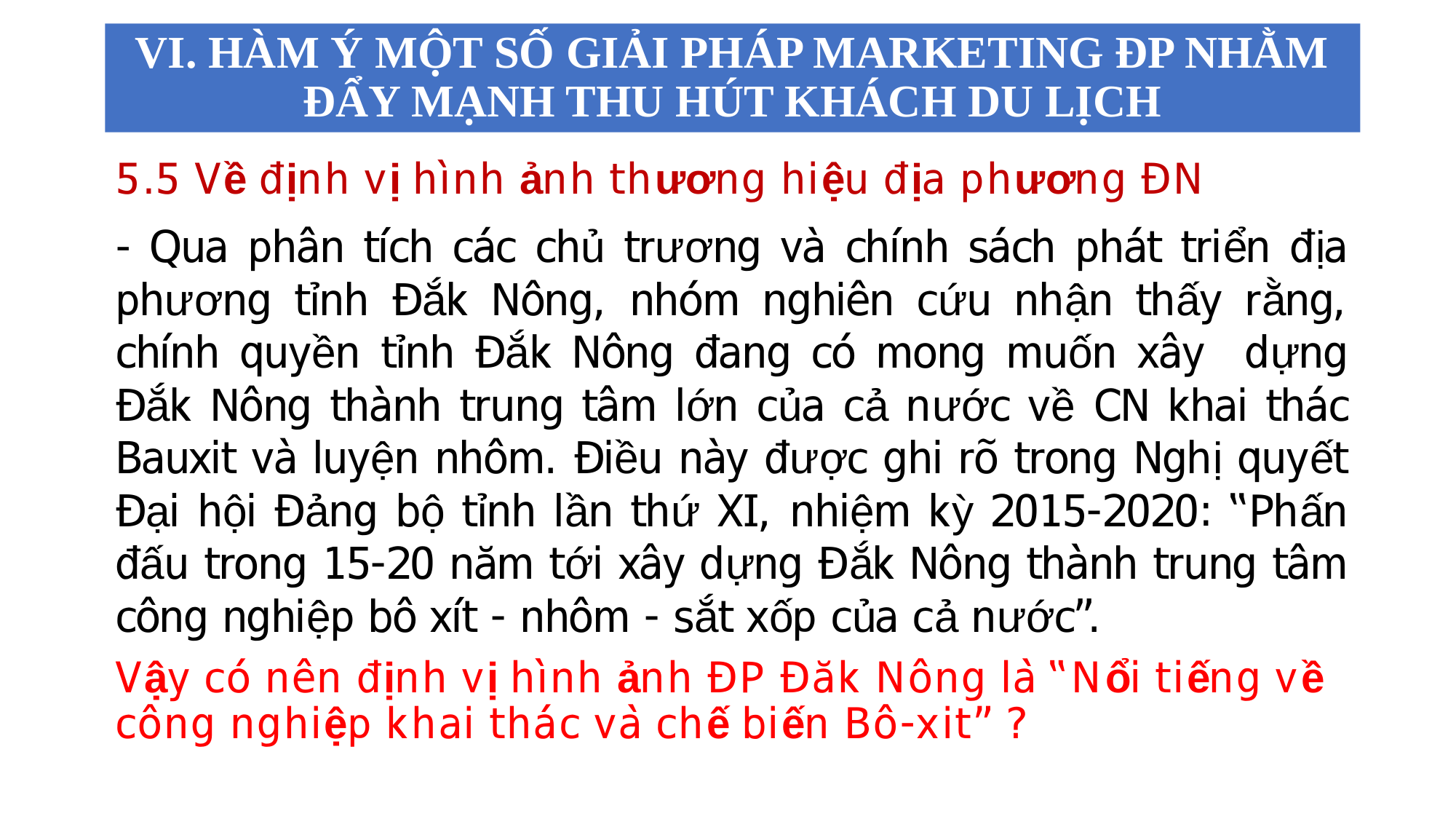

# VI. HÀM Ý MỘT SỐ GIẢI PHÁP MARKETING ĐP NHẰM ĐẨY MẠNH THU HÚT KHÁCH DU LỊCH
5.5 Về định vị hình ảnh thương hiệu địa phương ĐN
- Qua phân tích các chủ trương và chính sách phát triển địa phương tỉnh Đắk Nông, nhóm nghiên cứu nhận thấy rằng, chính quyền tỉnh Đắk Nông đang có mong muốn xây  dựng Đắk Nông thành trung tâm lớn của cả nước về CN khai thác Bauxit và luyện nhôm. Điều này được ghi rõ trong Nghị quyết Đại hội Đảng bộ tỉnh lần thứ XI, nhiệm kỳ 2015-2020: “Phấn đấu trong 15-20 năm tới xây dựng Đắk Nông thành trung tâm công nghiệp bô xít - nhôm - sắt xốp của cả nước”.
Vậy có nên định vị hình ảnh ĐP Đăk Nông là “Nổi tiếng về công nghiệp khai thác và chế biến Bô-xit” ?